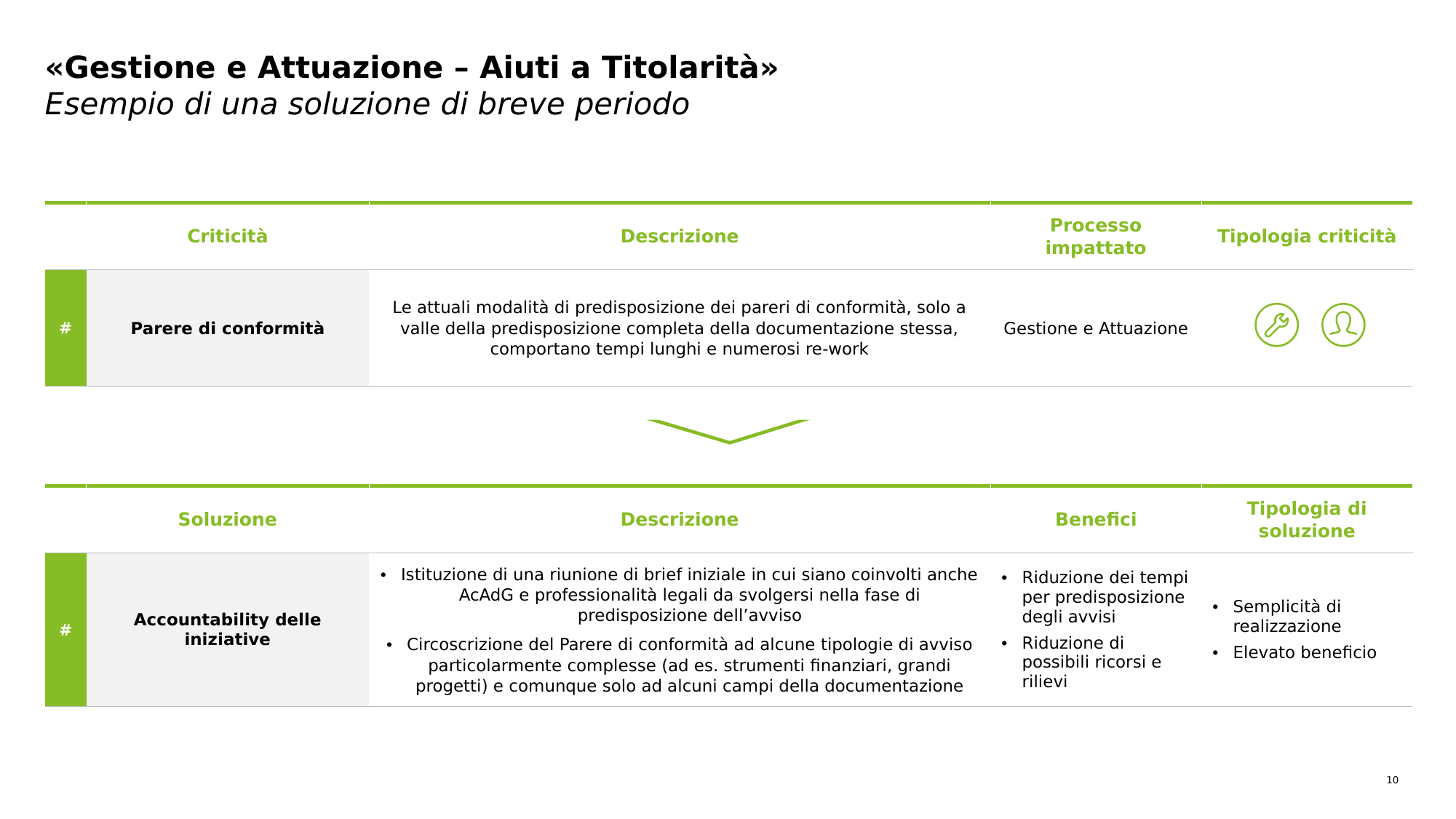

# «Gestione e Attuazione – Aiuti a Titolarità» Esempio di una soluzione di breve periodo
|  | Criticità | Descrizione | Processo impattato | Tipologia criticità |
| --- | --- | --- | --- | --- |
| # | Parere di conformità | Le attuali modalità di predisposizione dei pareri di conformità, solo a valle della predisposizione completa della documentazione stessa, comportano tempi lunghi e numerosi re-work | Gestione e Attuazione |  |

|  | Soluzione | Descrizione | Benefici | Tipologia di soluzione |
| --- | --- | --- | --- | --- |
| # | Accountability delle iniziative | Istituzione di una riunione di brief iniziale in cui siano coinvolti anche AcAdG e professionalità legali da svolgersi nella fase di predisposizione dell’avviso Circoscrizione del Parere di conformità ad alcune tipologie di avviso particolarmente complesse (ad es. strumenti finanziari, grandi progetti) e comunque solo ad alcuni campi della documentazione | Riduzione dei tempi per predisposizione degli avvisi Riduzione di possibili ricorsi e rilievi | Semplicità di realizzazione Elevato beneficio |